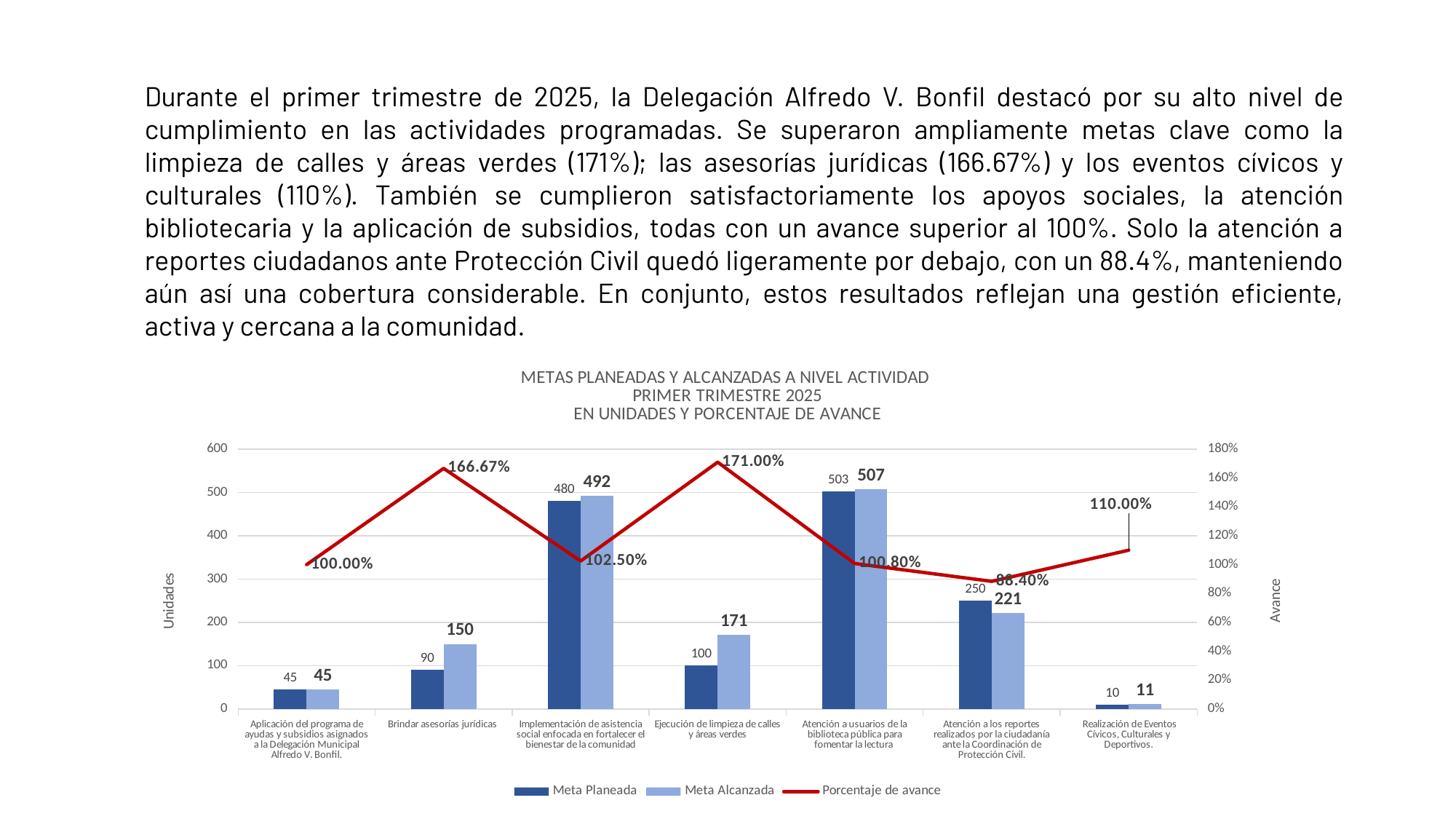

#
Durante el primer trimestre de 2025, la Delegación Alfredo V. Bonfil destacó por su alto nivel de cumplimiento en las actividades programadas. Se superaron ampliamente metas clave como la limpieza de calles y áreas verdes (171%); las asesorías jurídicas (166.67%) y los eventos cívicos y culturales (110%). También se cumplieron satisfactoriamente los apoyos sociales, la atención bibliotecaria y la aplicación de subsidios, todas con un avance superior al 100%. Solo la atención a reportes ciudadanos ante Protección Civil quedó ligeramente por debajo, con un 88.4%, manteniendo aún así una cobertura considerable. En conjunto, estos resultados reflejan una gestión eficiente, activa y cercana a la comunidad.

### Chart: METAS PLANEADAS Y ALCANZADAS A NIVEL ACTIVIDAD
PRIMER TRIMESTRE 2025
EN UNIDADES Y PORCENTAJE DE AVANCE

| Category | Meta Planeada | Meta Alcanzada |  |
|---|---|---|---|
| Aplicación del programa de ayudas y subsidios asignados a la Delegación Municipal Alfredo V. Bonfil. | 45.0 | 45.0 | 1.0 |
| Brindar asesorías jurídicas  | 90.0 | 150.0 | 1.6666666666666667 |
| Implementación de asistencia social enfocada en fortalecer el bienestar de la comunidad | 480.0 | 492.0 | 1.025 |
| Ejecución de limpieza de calles y áreas verdes | 100.0 | 171.0 | 1.71 |
| Atención a usuarios de la biblioteca pública para fomentar la lectura  | 503.0 | 507.0 | 1.0079522862823063 |
| Atención a los reportes realizados por la ciudadanía ante la Coordinación de Protección Civil. | 250.0 | 221.0 | 0.884 |
|  Realización de Eventos Cívicos, Culturales y Deportivos. | 10.0 | 11.0 | 1.1 |